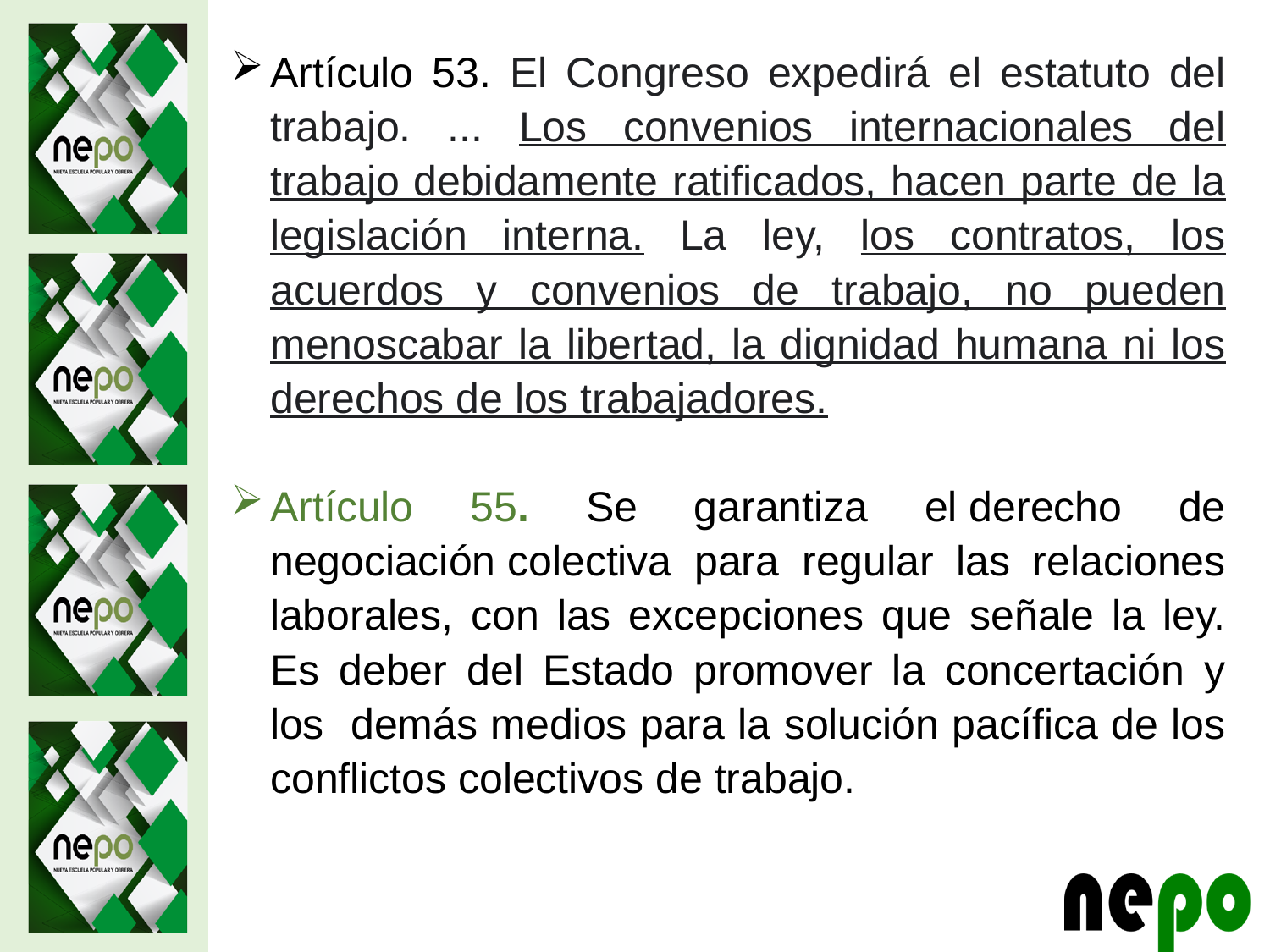

Artículo 53. El Congreso expedirá el estatuto del trabajo. ... Los convenios internacionales del trabajo debidamente ratificados, hacen parte de la legislación interna. La ley, los contratos, los acuerdos y convenios de trabajo, no pueden menoscabar la libertad, la dignidad humana ni los derechos de los trabajadores.

Artículo 55. Se garantiza el derecho de negociación colectiva para regular las relaciones laborales, con las excepciones que señale la ley. Es deber del Estado promover la concertación y los  demás medios para la solución pacífica de los conflictos colectivos de trabajo.